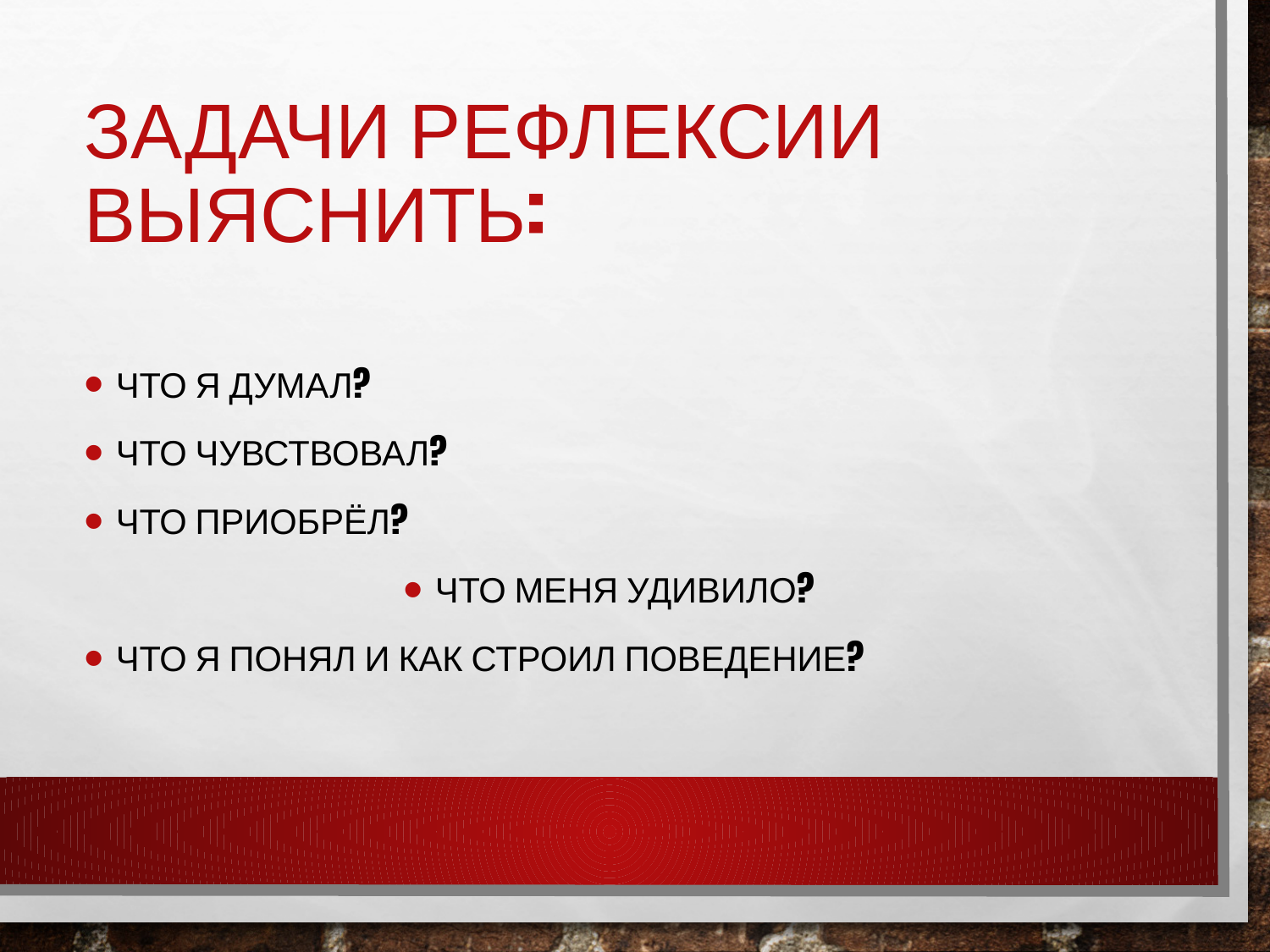

# Задачи рефлексии выяснить:
Что я думал?
Что чувствовал?
Что приобрёл?
Что меня удивило?
Что я понял и как строил поведение?